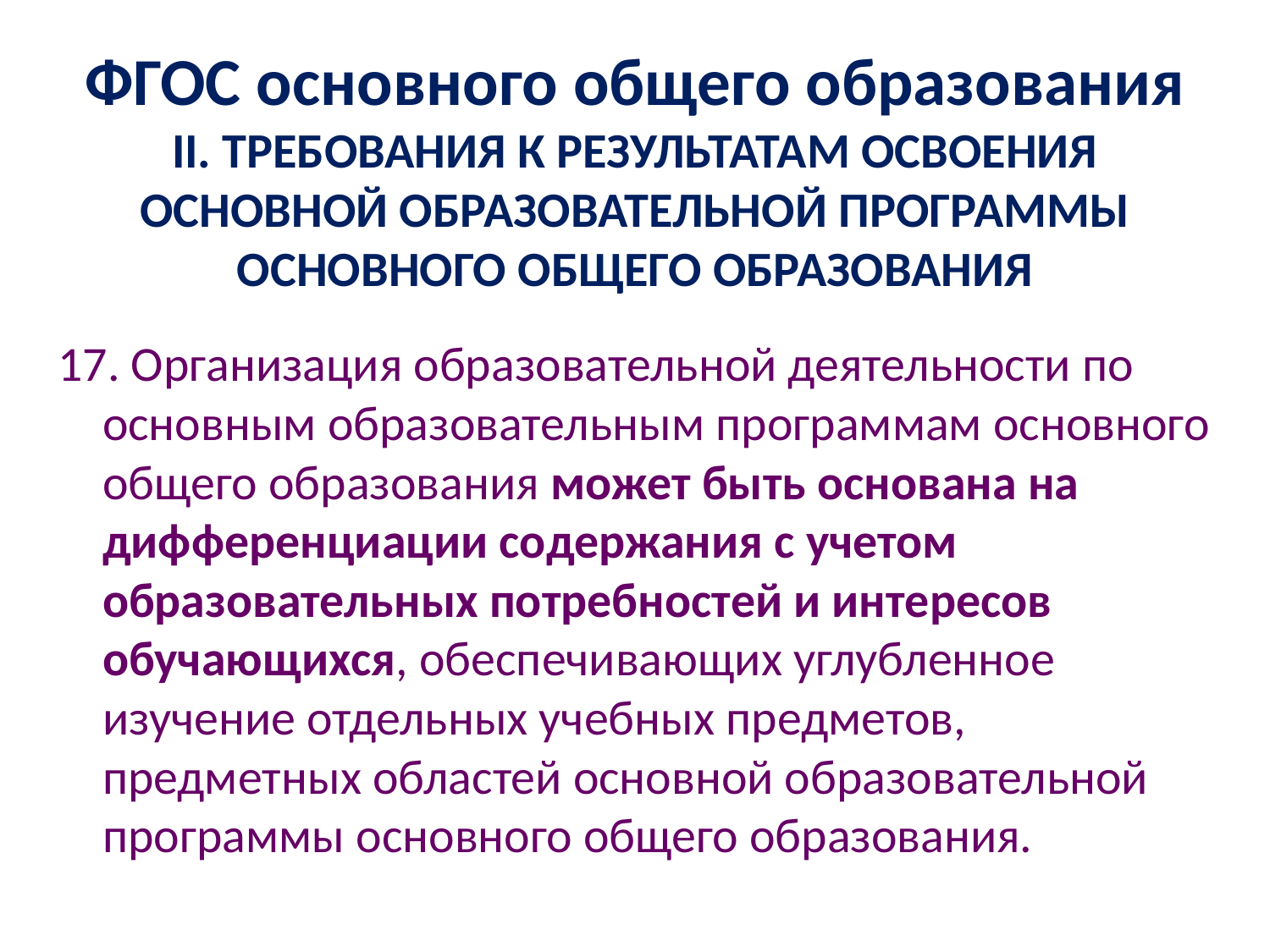

# ФГОС основного общего образования II. ТРЕБОВАНИЯ К РЕЗУЛЬТАТАМ ОСВОЕНИЯ ОСНОВНОЙ ОБРАЗОВАТЕЛЬНОЙ ПРОГРАММЫ ОСНОВНОГО ОБЩЕГО ОБРАЗОВАНИЯ
17. Организация образовательной деятельности по основным образовательным программам основного общего образования может быть основана на дифференциации содержания с учетом образовательных потребностей и интересов обучающихся, обеспечивающих углубленное изучение отдельных учебных предметов, предметных областей основной образовательной программы основного общего образования.